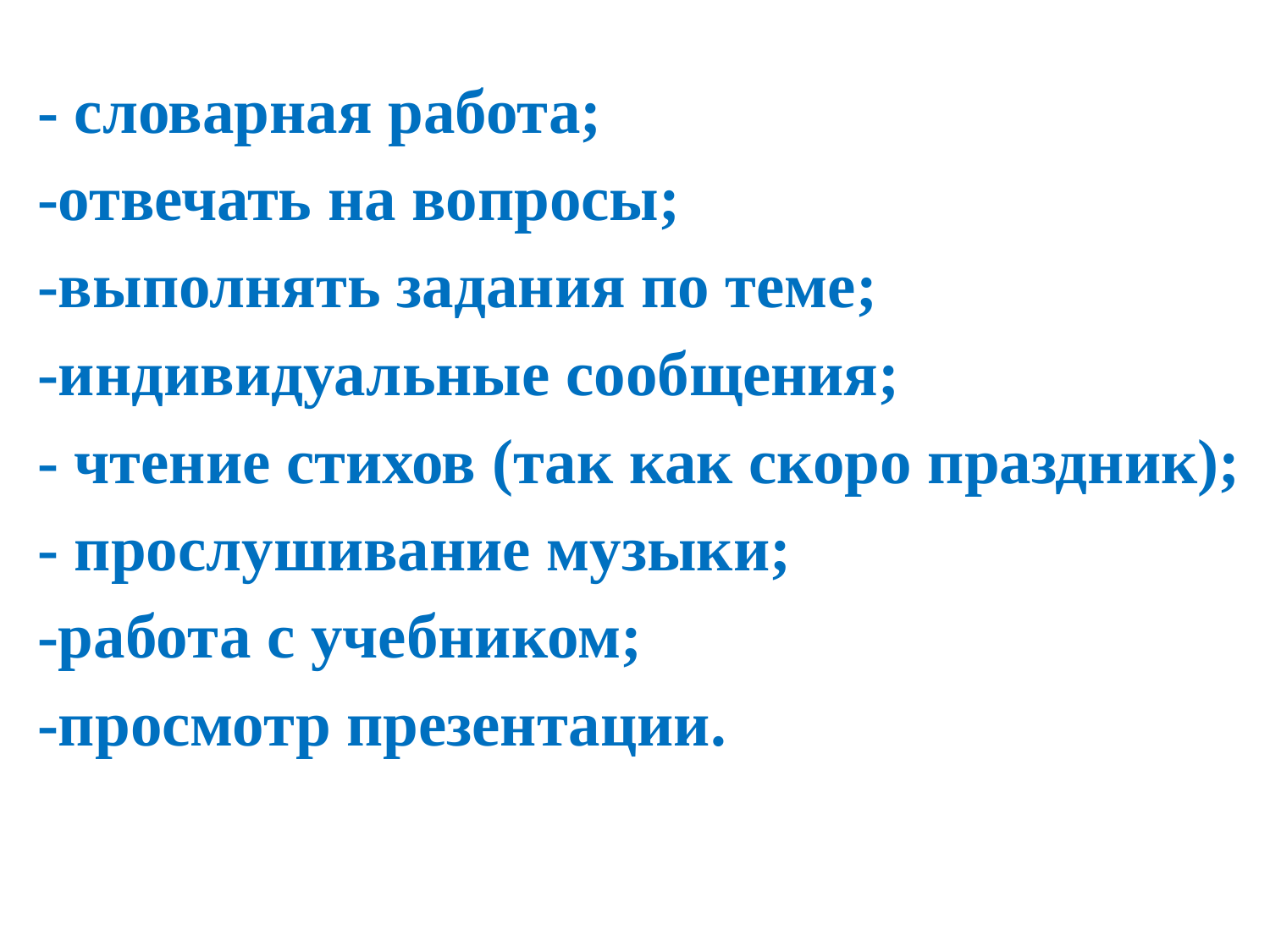

- словарная работа;
-отвечать на вопросы;
-выполнять задания по теме;
-индивидуальные сообщения;
- чтение стихов (так как скоро праздник);
- прослушивание музыки;
-работа с учебником;
-просмотр презентации.